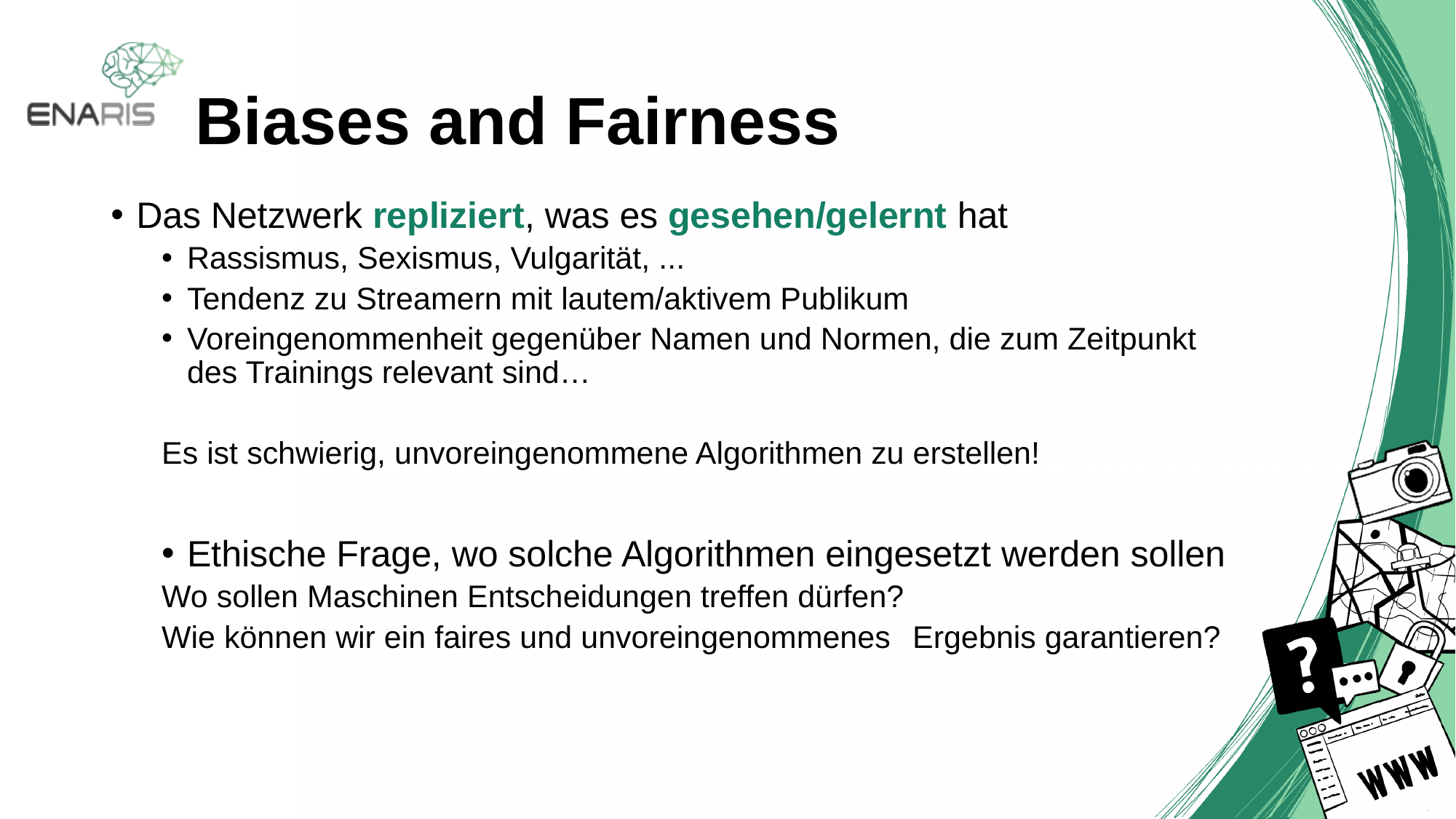

# Biases and Fairness
Das Netzwerk repliziert, was es gesehen/gelernt hat
Rassismus, Sexismus, Vulgarität, ...
Tendenz zu Streamern mit lautem/aktivem Publikum
Voreingenommenheit gegenüber Namen und Normen, die zum Zeitpunkt des Trainings relevant sind…

Es ist schwierig, unvoreingenommene Algorithmen zu erstellen!

Ethische Frage, wo solche Algorithmen eingesetzt werden sollen
	Wo sollen Maschinen Entscheidungen treffen dürfen?
	Wie können wir ein faires und unvoreingenommenes 	Ergebnis garantieren?